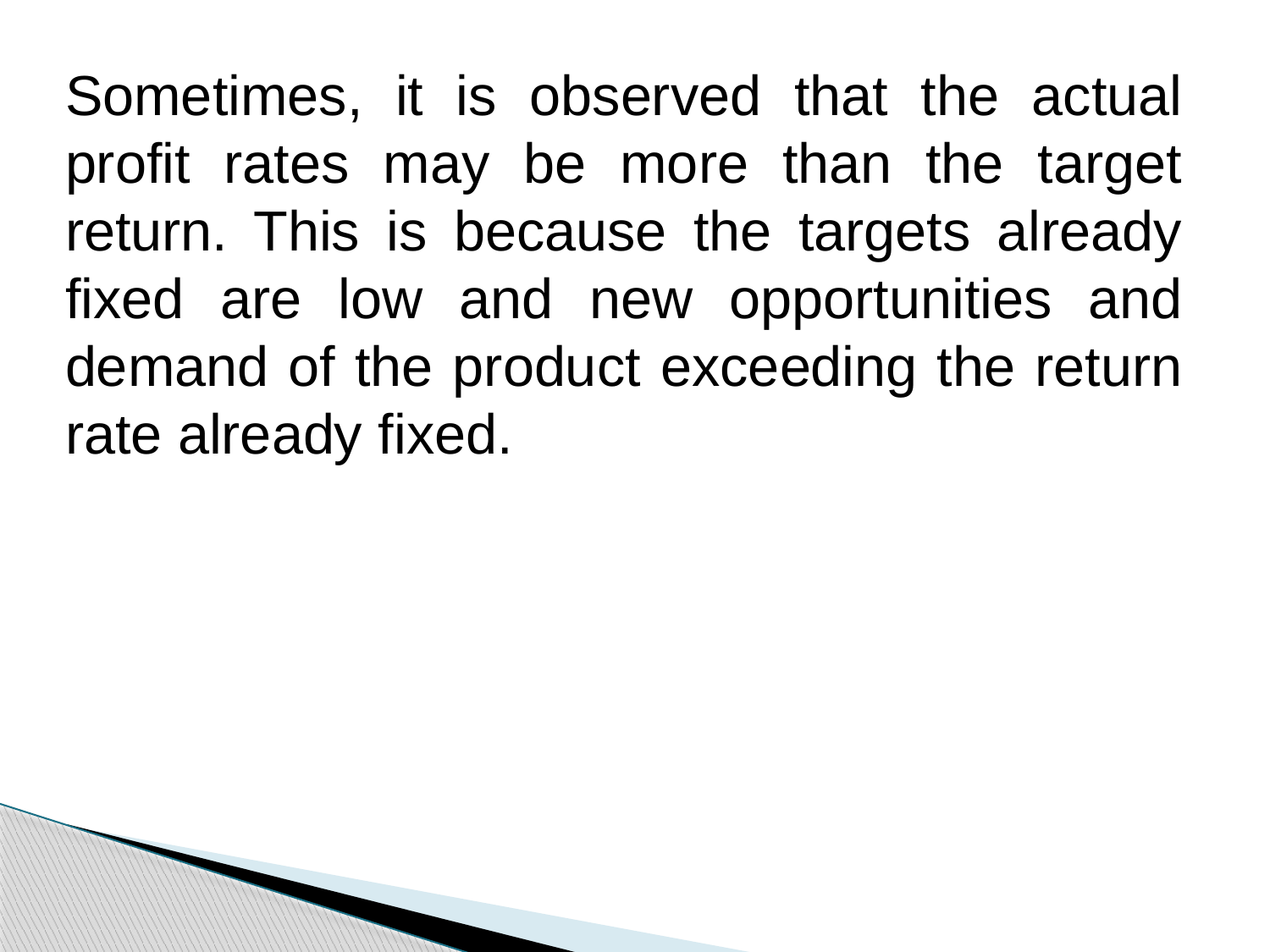

Sometimes, it is observed that the actual profit rates may be more than the target return. This is because the targets already fixed are low and new opportunities and demand of the product exceeding the return rate already fixed.